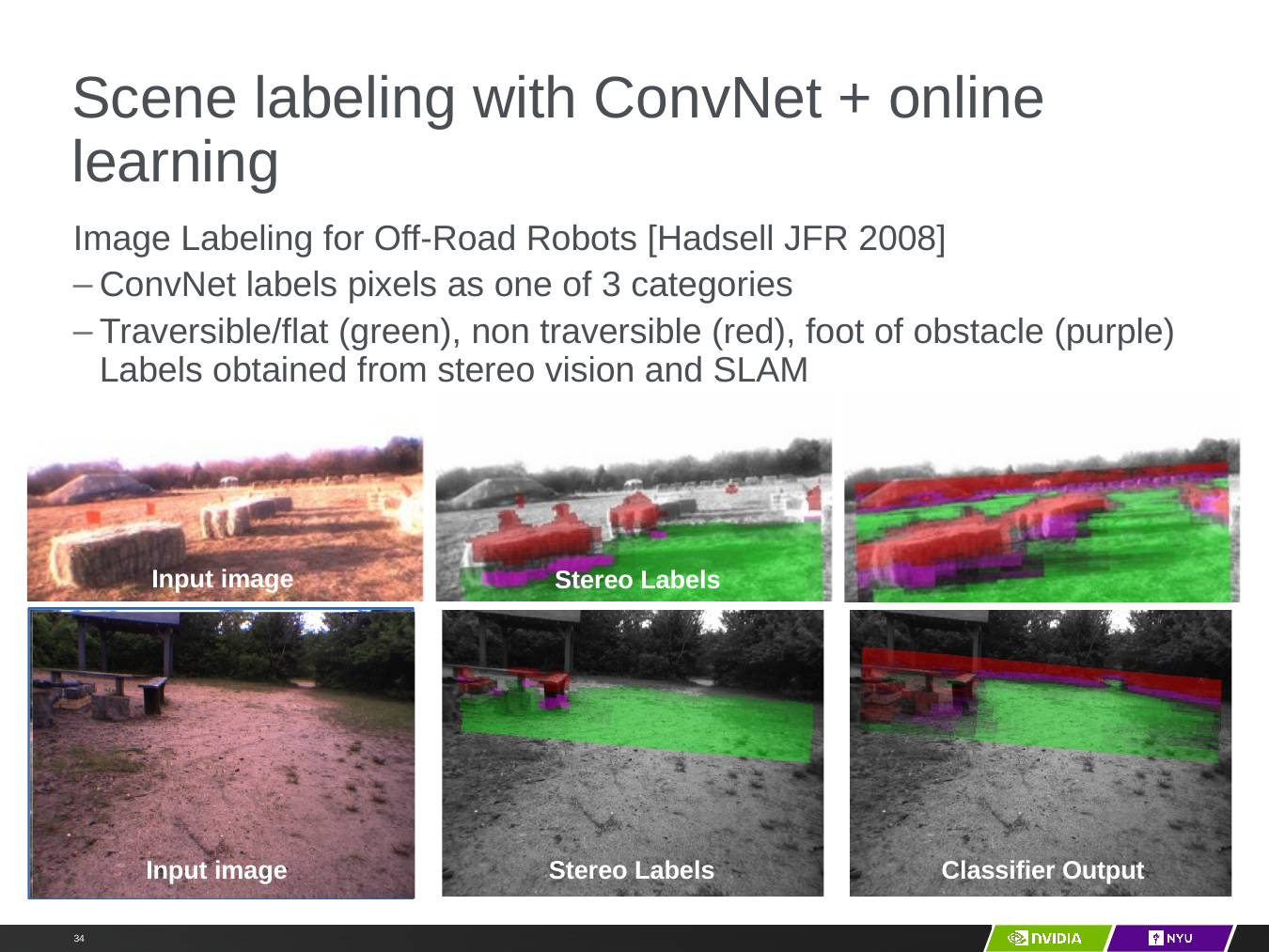

# Scene labeling with ConvNet + online learning
Y LeCun
Image Labeling for Off-Road Robots [Hadsell JFR 2008]
ConvNet labels pixels as one of 3 categories
Traversible/flat (green), non traversible (red), foot of obstacle (purple)  Labels obtained from stereo vision and SLAM

Input image
Stereo Labels

Stereo Labels

Classifier Output

Input image

CCllassassiiffiierer OOuuttpputt